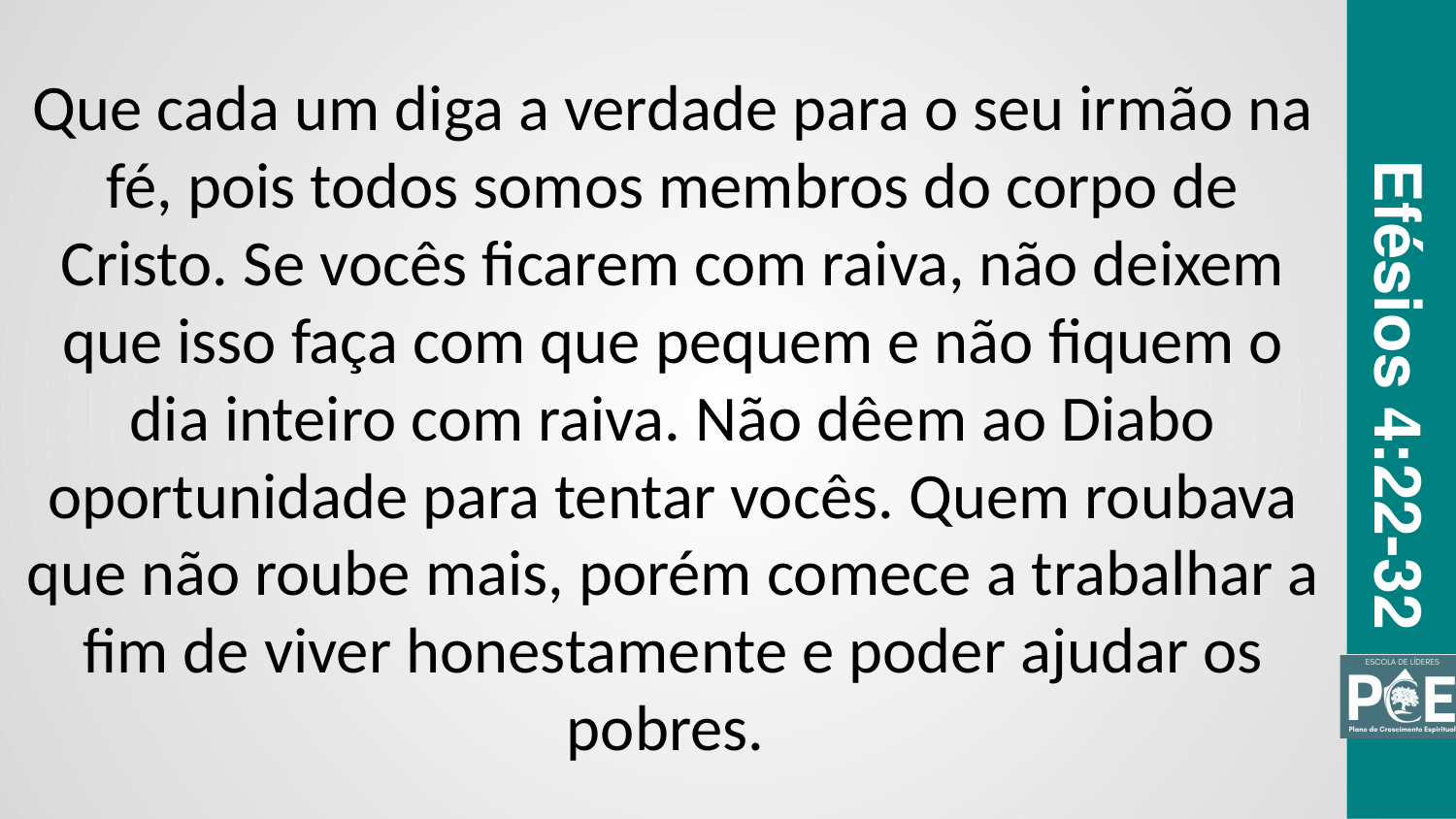

Que cada um diga a verdade para o seu irmão na fé, pois todos somos membros do corpo de Cristo. Se vocês ficarem com raiva, não deixem que isso faça com que pequem e não fiquem o dia inteiro com raiva. Não dêem ao Diabo oportunidade para tentar vocês. Quem roubava que não roube mais, porém comece a trabalhar a fim de viver honestamente e poder ajudar os pobres.
Efésios 4:22-32